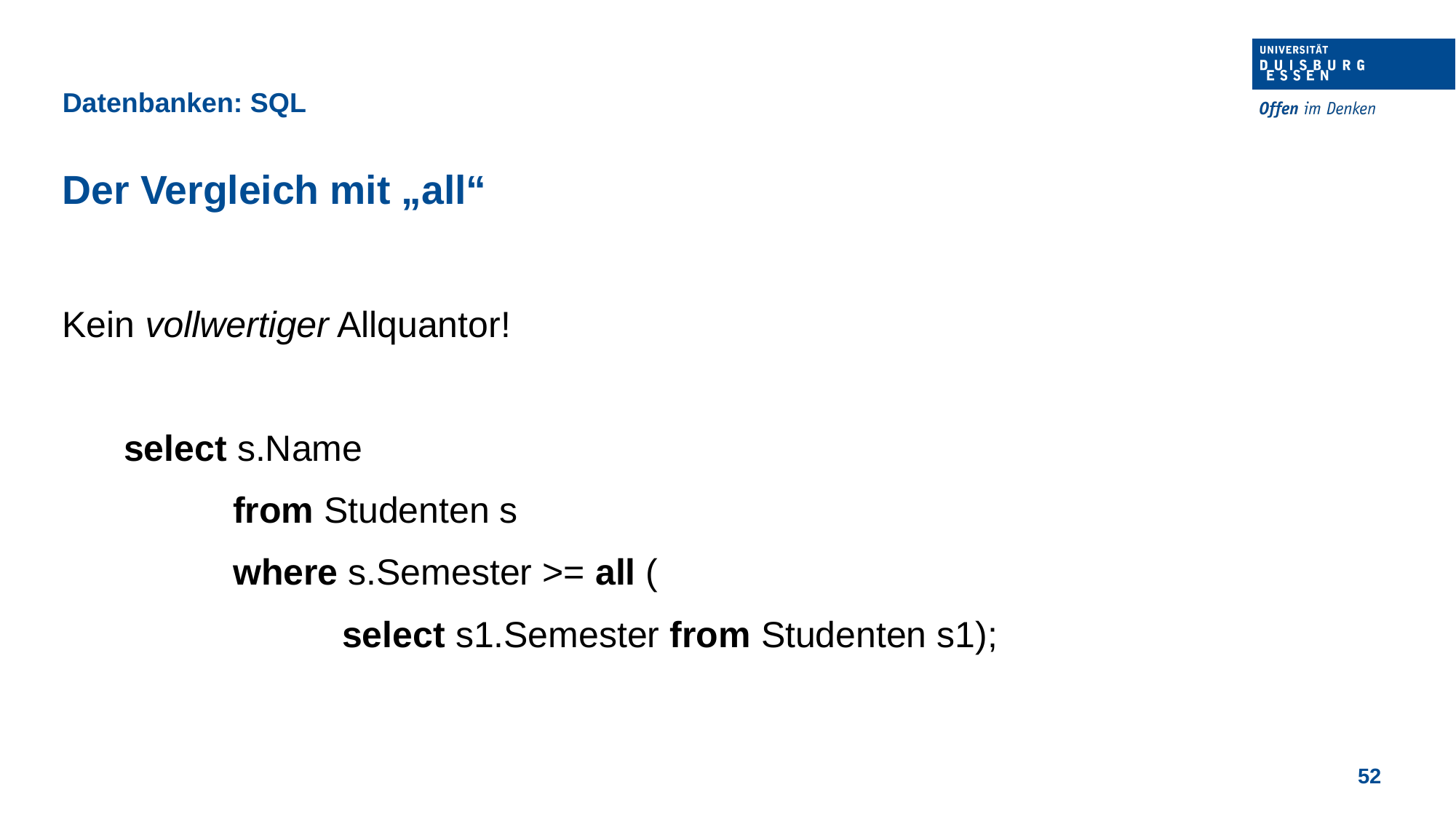

Datenbanken: SQL
Der Vergleich mit „all“
Kein vollwertiger Allquantor!

	select s.Name
		from Studenten s
		where s.Semester >= all (
			select s1.Semester from Studenten s1);
52